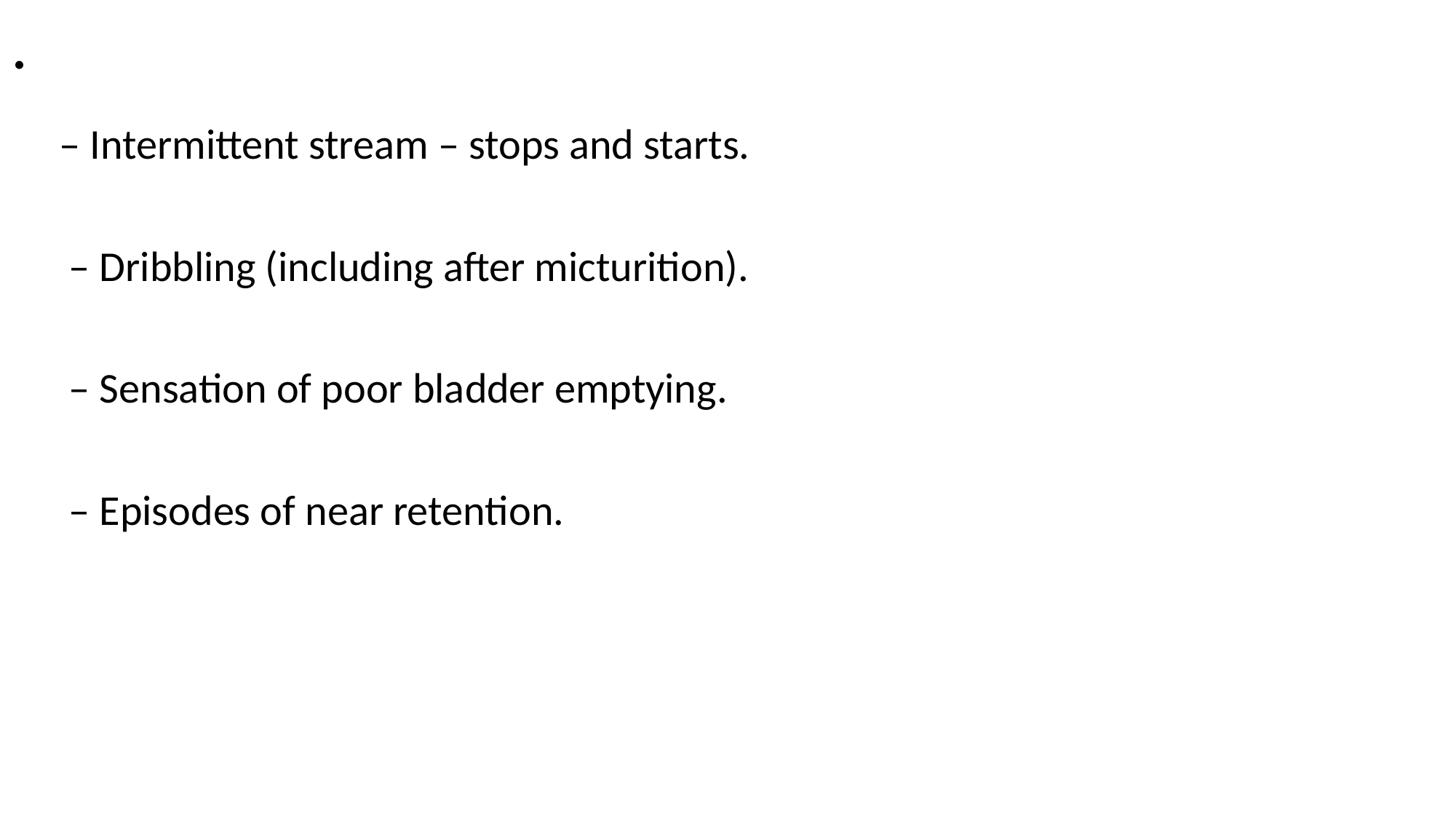

# .
     – Intermittent stream – stops and starts.

      – Dribbling (including after micturition).

      – Sensation of poor bladder emptying.

      – Episodes of near retention.